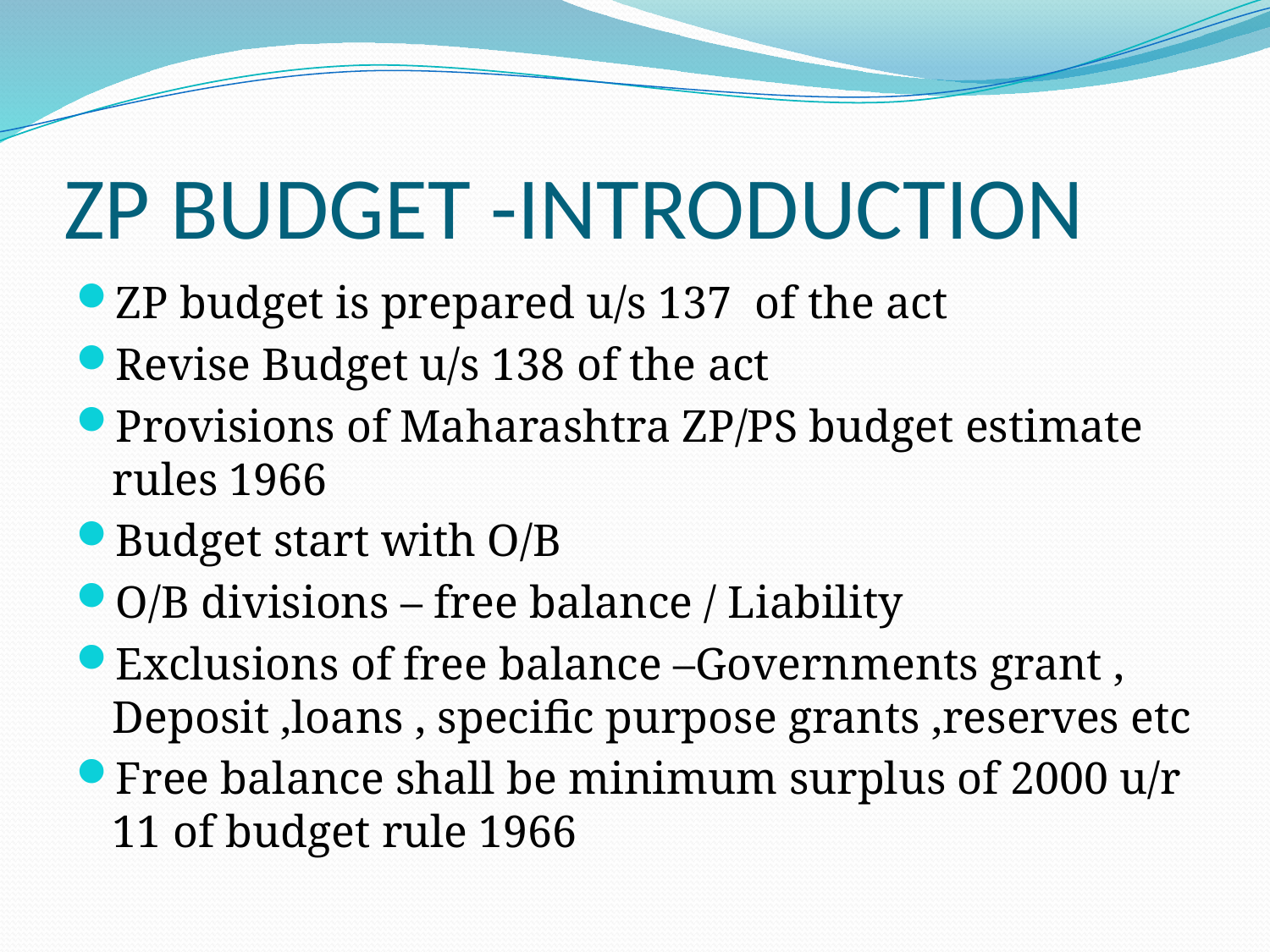

# ZP BUDGET -INTRODUCTION
ZP budget is prepared u/s 137  of the act
Revise Budget u/s 138 of the act
Provisions of Maharashtra ZP/PS budget estimate rules 1966
Budget start with O/B
O/B divisions – free balance / Liability
Exclusions of free balance –Governments grant , Deposit ,loans , specific purpose grants ,reserves etc
Free balance shall be minimum surplus of 2000 u/r 11 of budget rule 1966